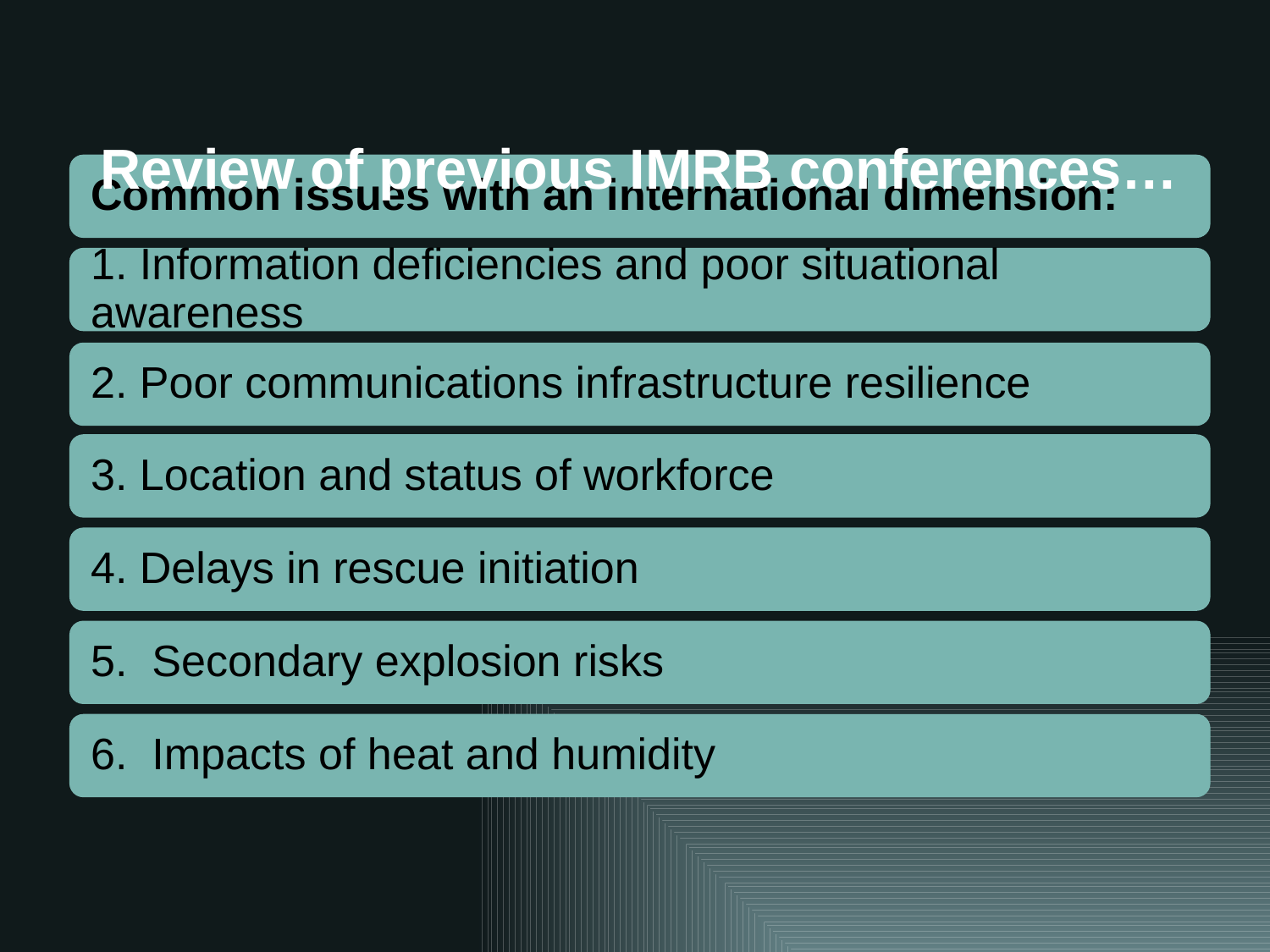

Common issues with an international dimension:
1. Information deficiencies and poor situational awareness
2. Poor communications infrastructure resilience
3. Location and status of workforce
4. Delays in rescue initiation
5.  Secondary explosion risks
6.  Impacts of heat and humidity
Review of previous IMRB conferences…